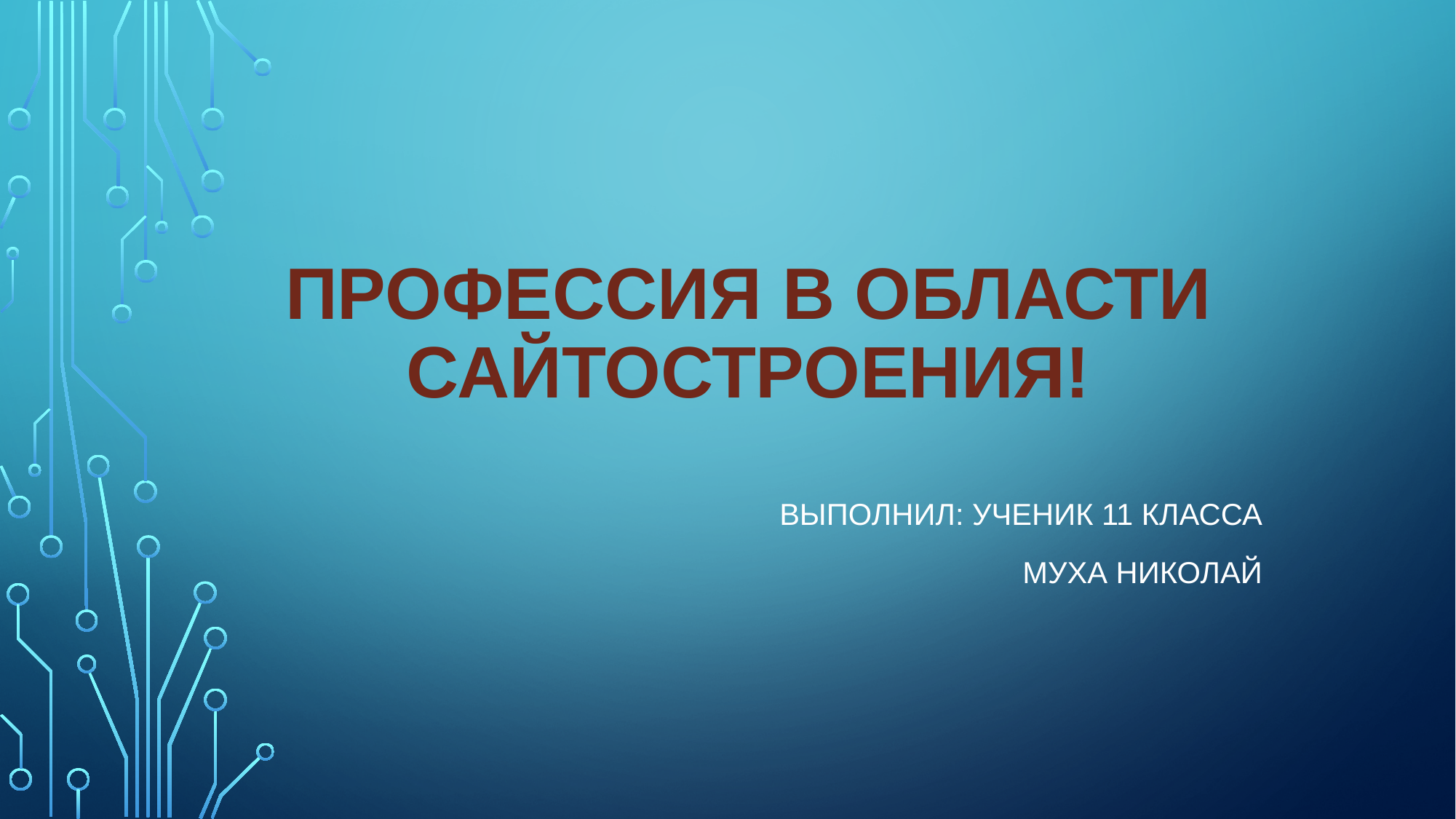

# Профессия в области сайтостроения!

Выполнил: ученик 11 класса
муха николай